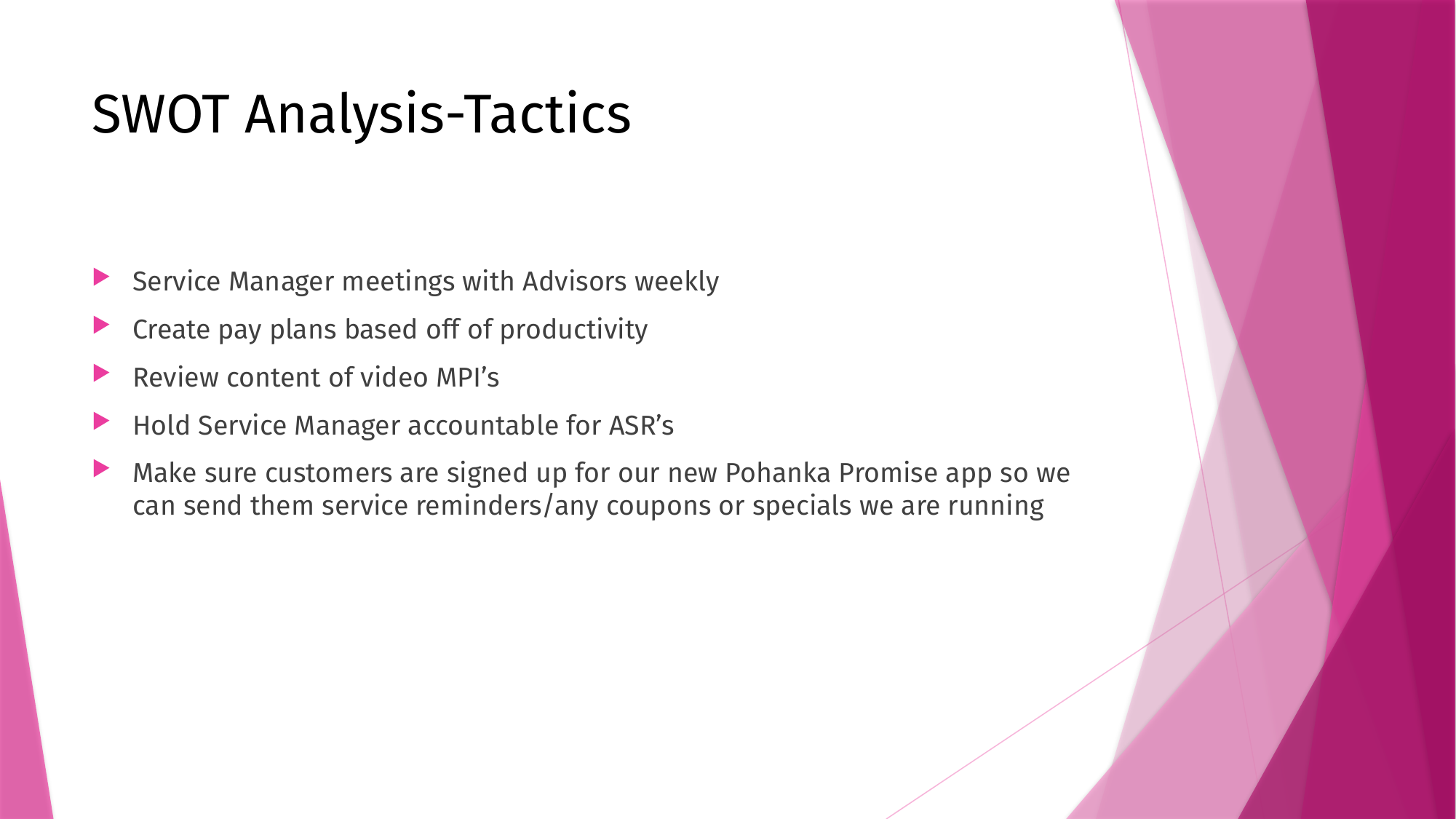

# SWOT Analysis-Tactics
Service Manager meetings with Advisors weekly
Create pay plans based off of productivity
Review content of video MPI’s
Hold Service Manager accountable for ASR’s
Make sure customers are signed up for our new Pohanka Promise app so we can send them service reminders/any coupons or specials we are running